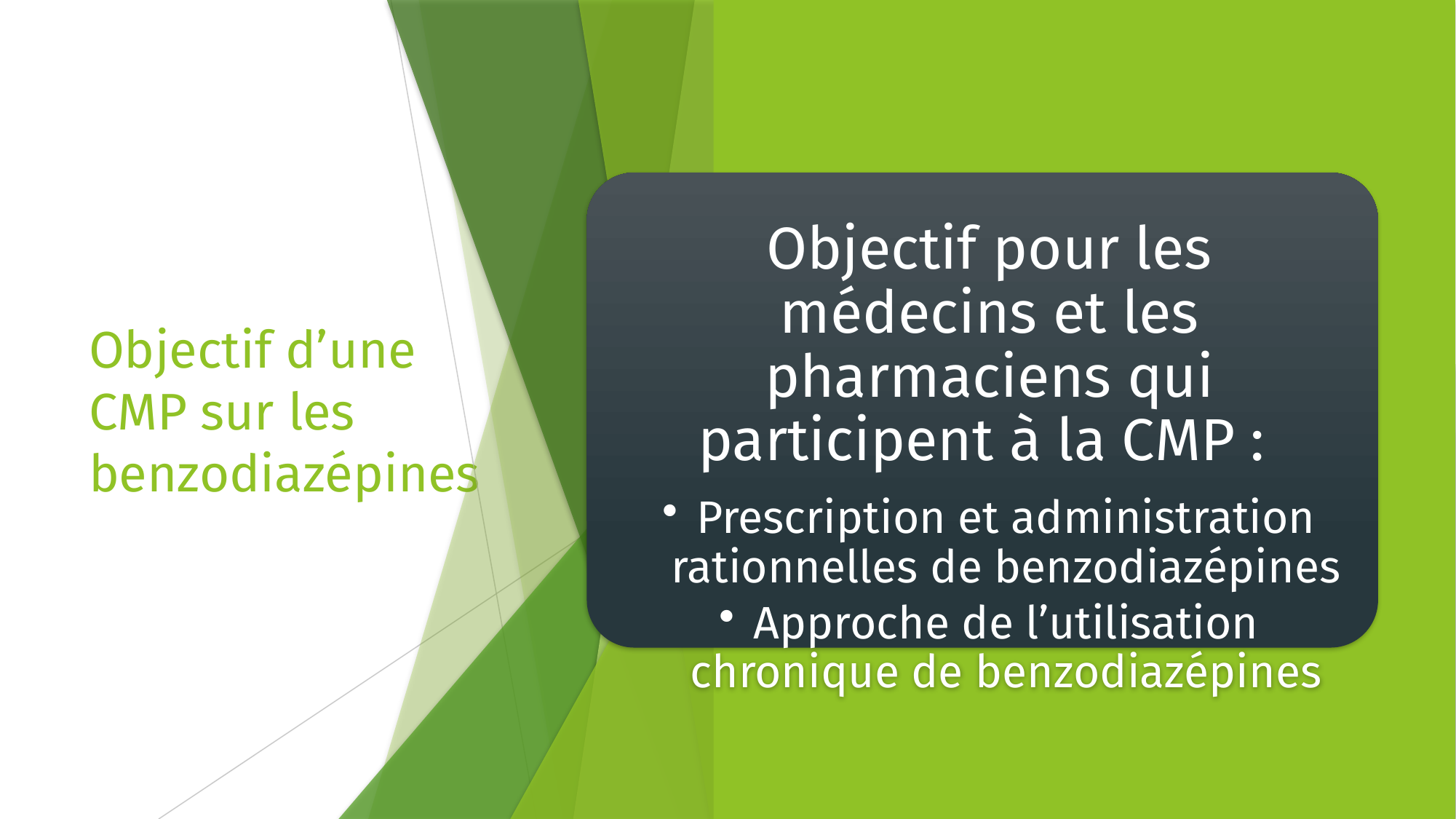

Objectif pour les médecins et les pharmaciens qui participent à la CMP :
Prescription et administration rationnelles de benzodiazépines
Approche de l’utilisation chronique de benzodiazépines
# Objectif d’une CMP sur les benzodiazépines